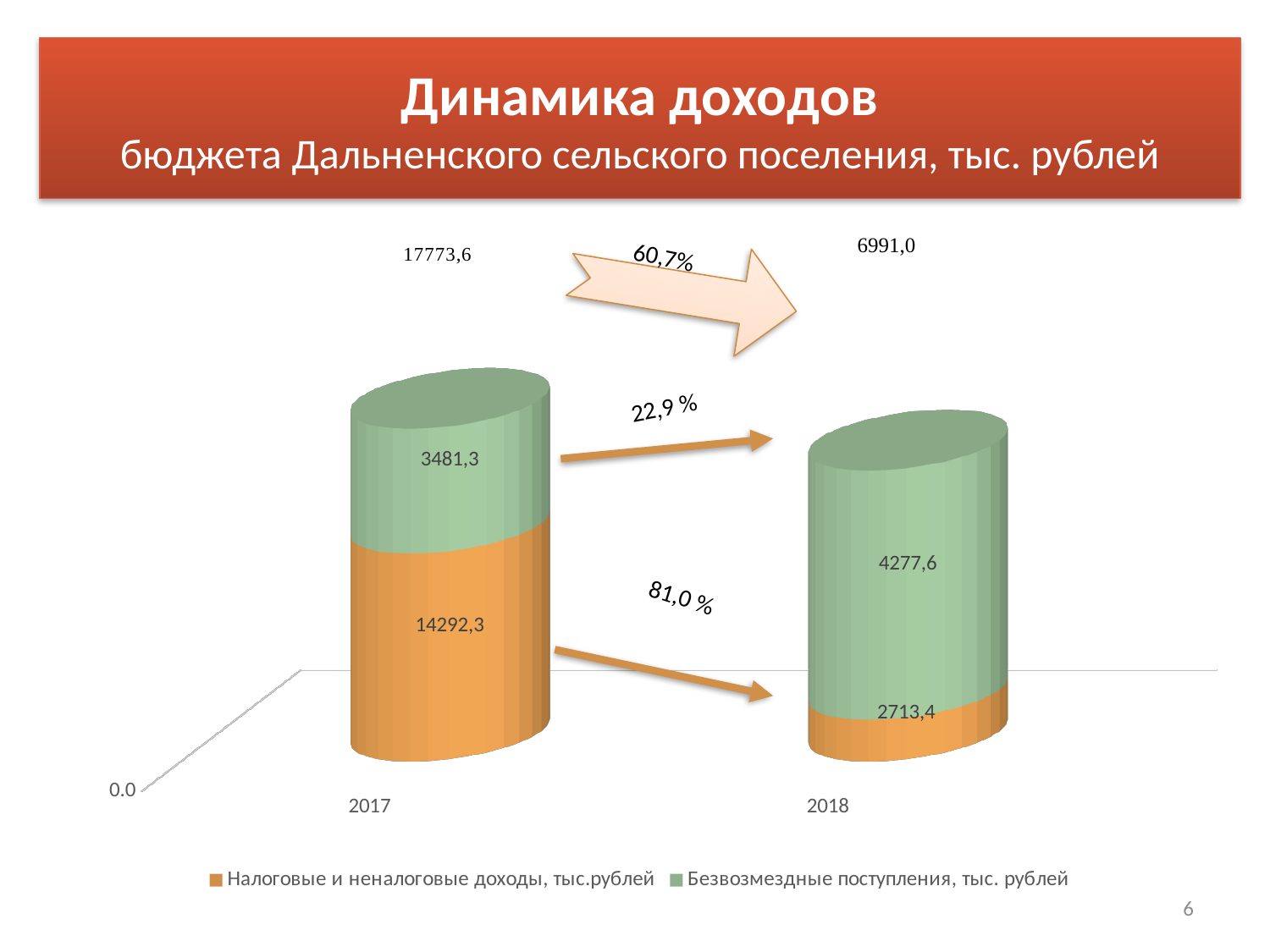

# Динамика доходов бюджета Дальненского сельского поселения, тыс. рублей

[unsupported chart]

60,7%

22,9 %
81,0 %
6